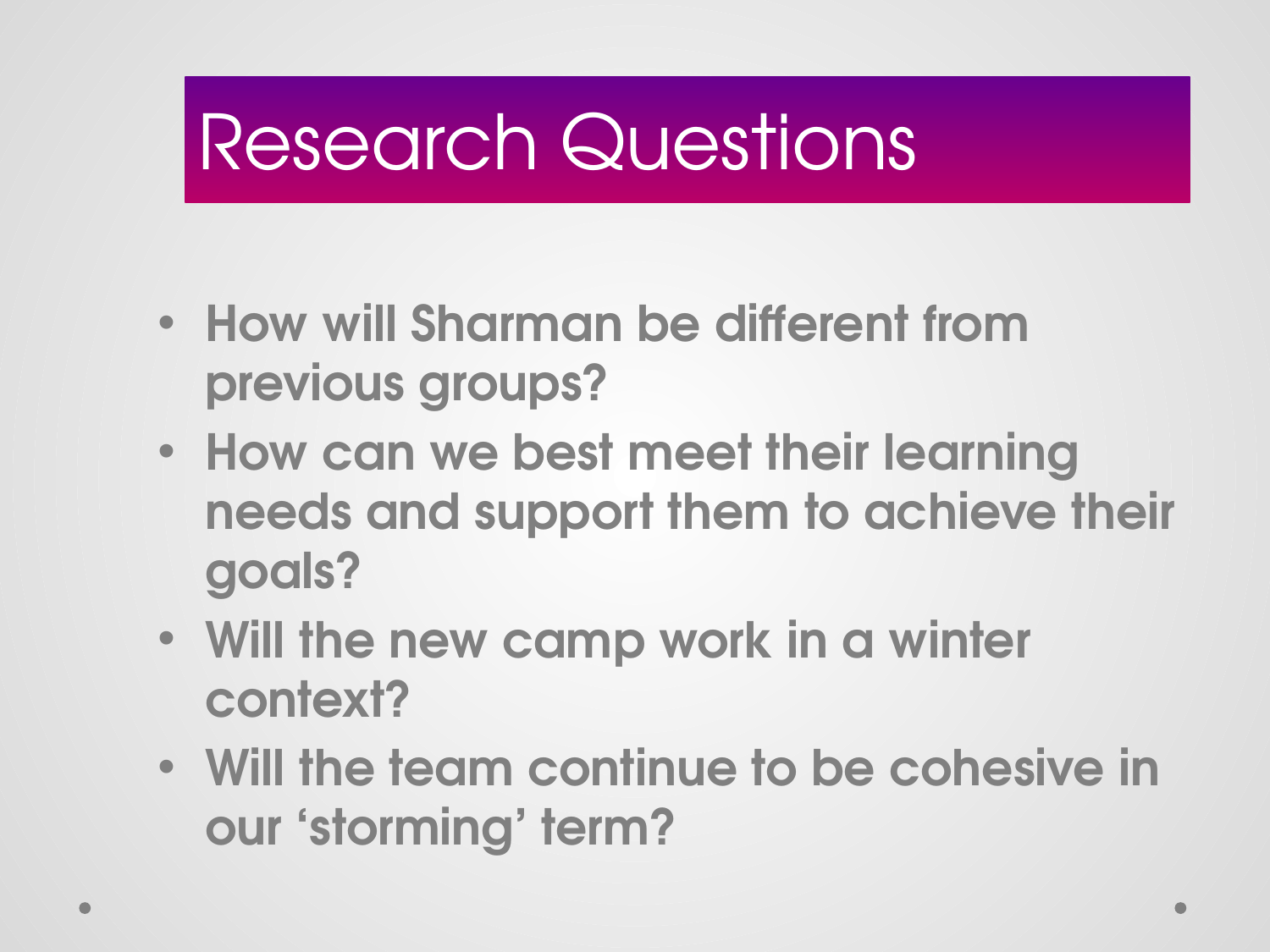

Research Questions
How will Sharman be different from previous groups?
How can we best meet their learning needs and support them to achieve their goals?
Will the new camp work in a winter context?
Will the team continue to be cohesive in our ‘storming’ term?